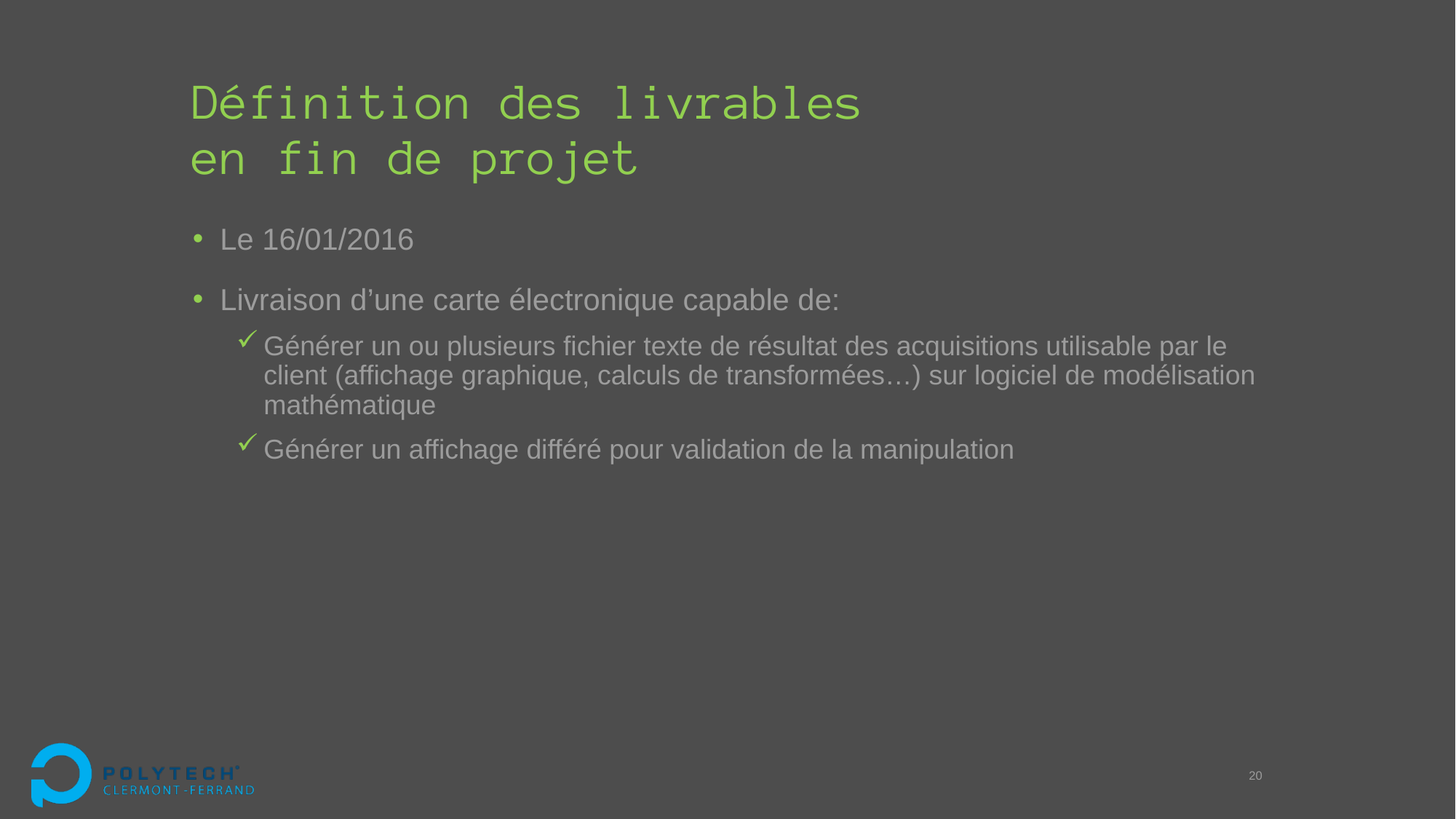

# Définition des livrables en fin de projet
Le 16/01/2016
Livraison d’une carte électronique capable de:
Générer un ou plusieurs fichier texte de résultat des acquisitions utilisable par le client (affichage graphique, calculs de transformées…) sur logiciel de modélisation mathématique
Générer un affichage différé pour validation de la manipulation

20